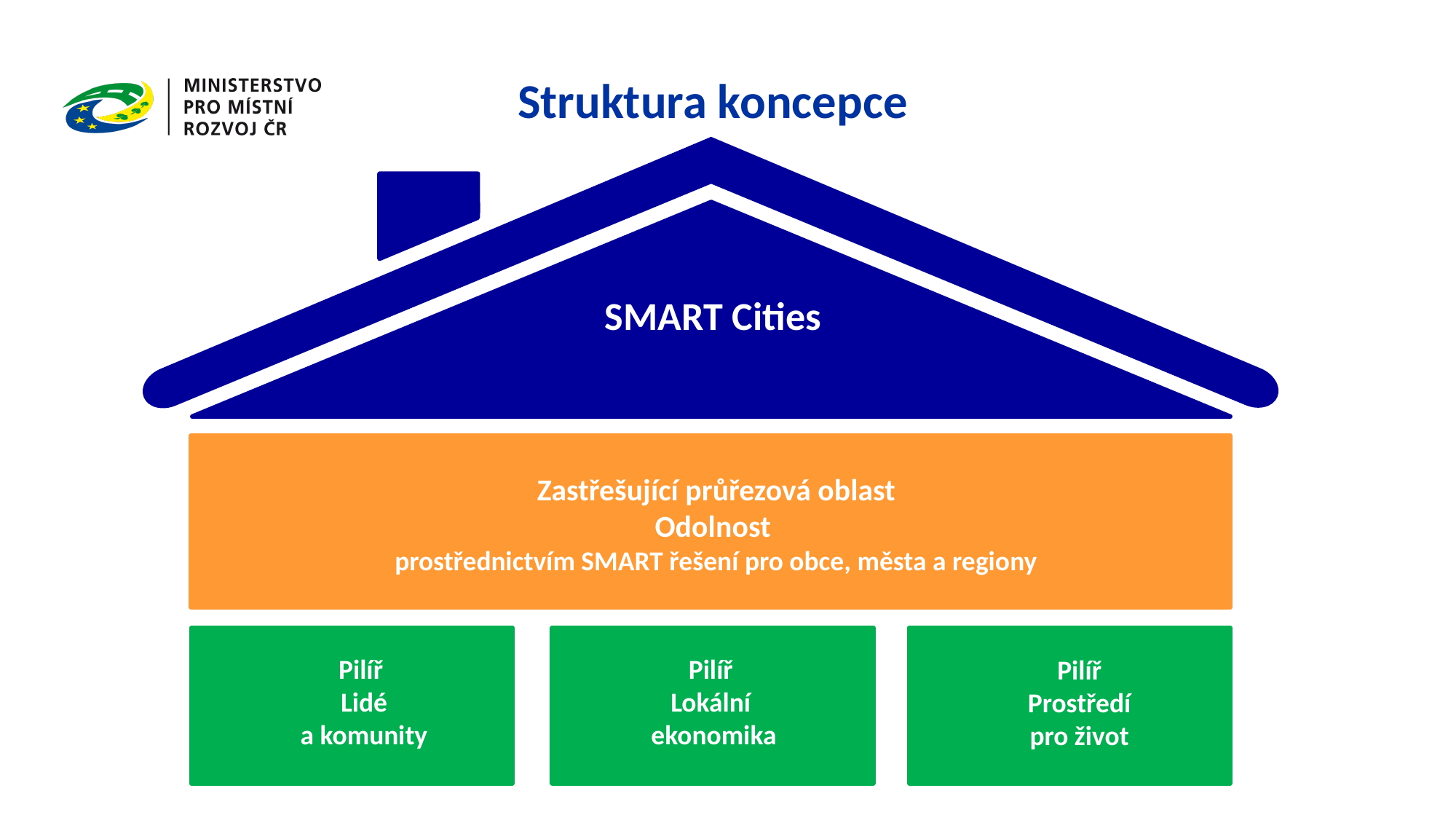

Struktura koncepce

SMART Cities

Zastřešující průřezová oblast
Odolnost
prostřednictvím SMART řešení pro obce, města a regiony

Pilíř
Lokální
ekonomika

Pilíř
Lidé
a komunity

Pilíř
Prostředí
pro život